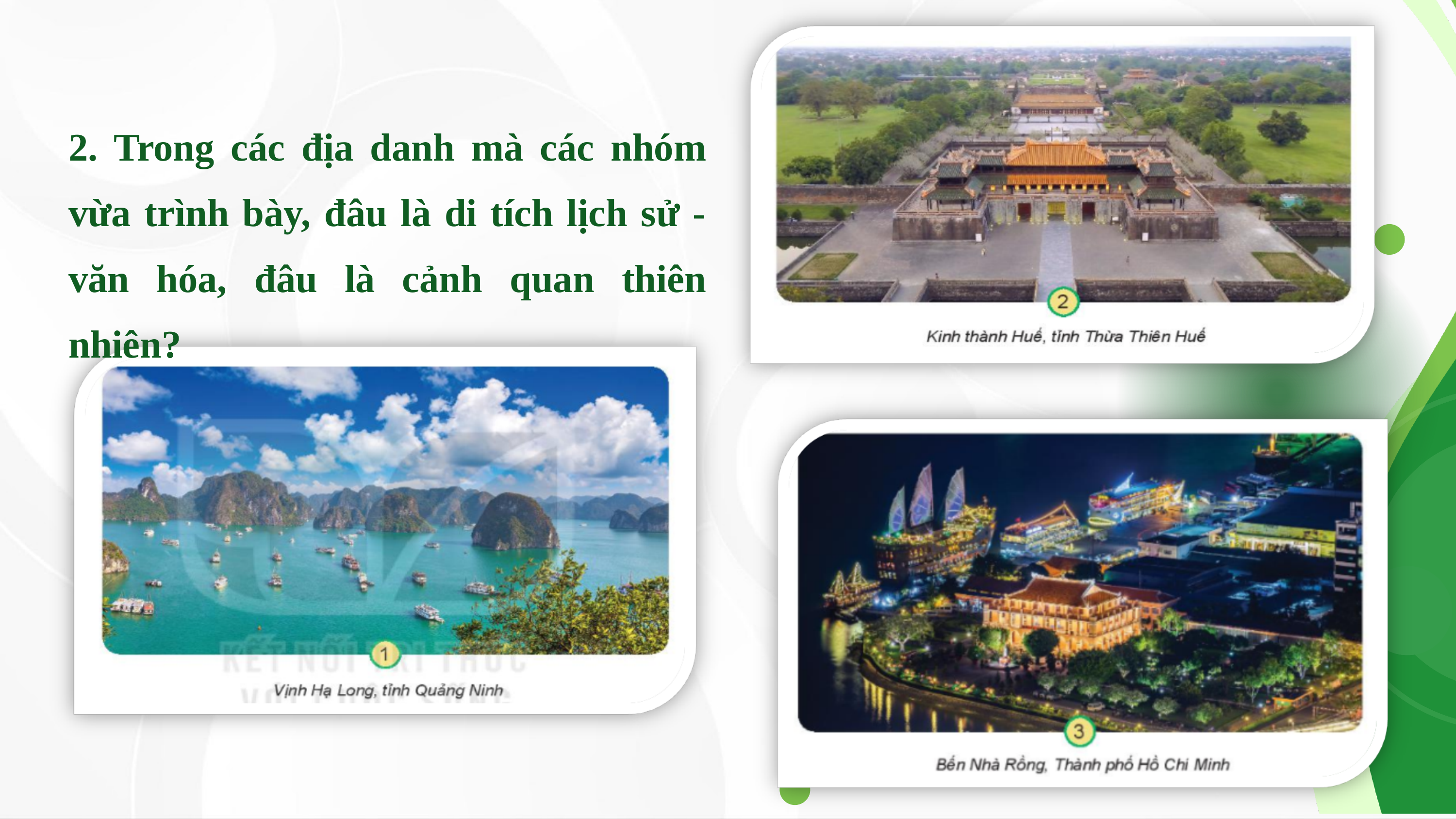

2. Trong các địa danh mà các nhóm vừa trình bày, đâu là di tích lịch sử - văn hóa, đâu là cảnh quan thiên nhiên?